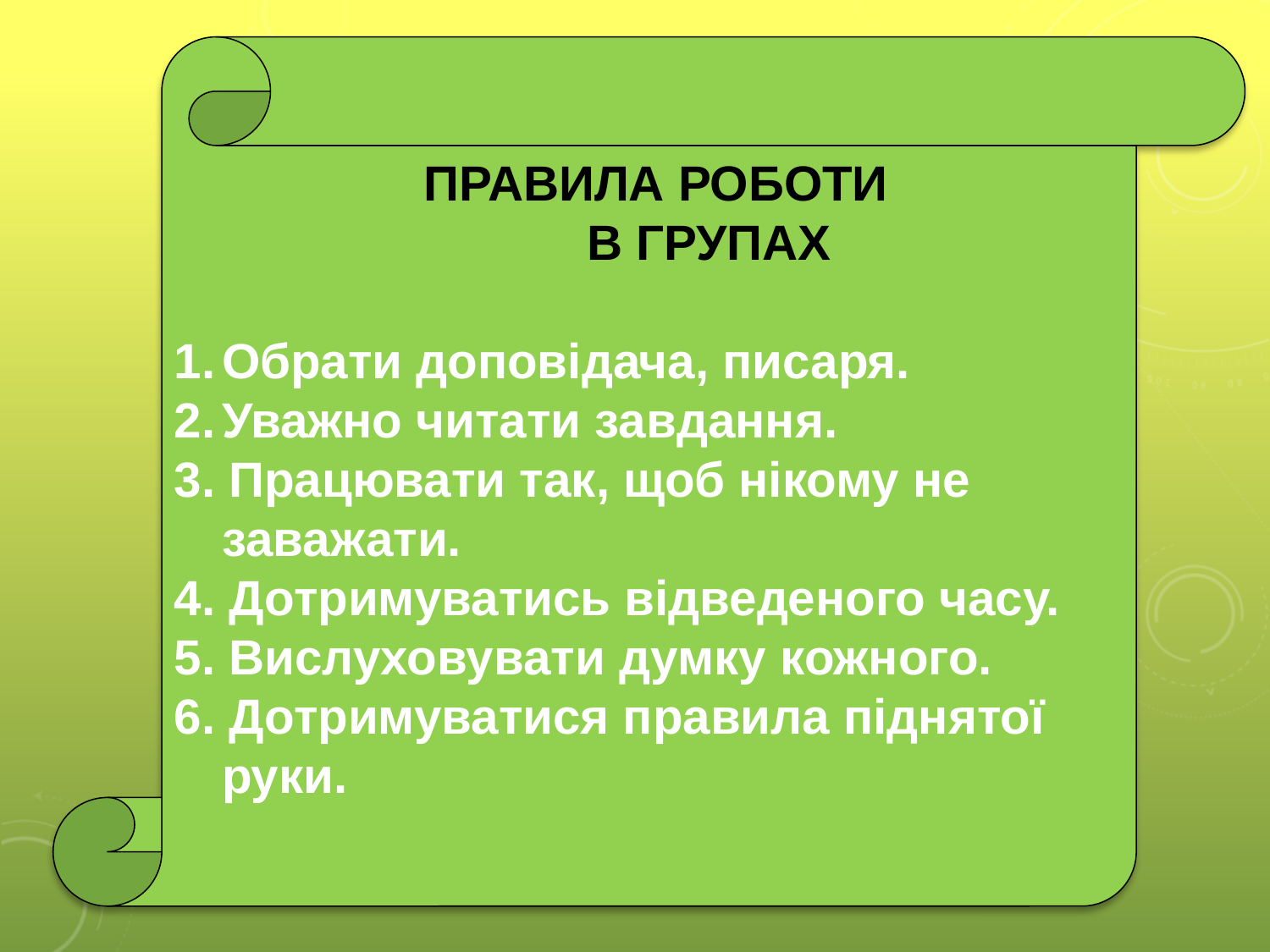

ПРАВИЛА РОБОТИ
                              В ГРУПАХ

Обрати доповідача, писаря.
Уважно читати завдання.
3. Працювати так, щоб нікому не заважати.
4. Дотримуватись відведеного часу.
5. Вислуховувати думку кожного.
6. Дотримуватися правила піднятої руки.